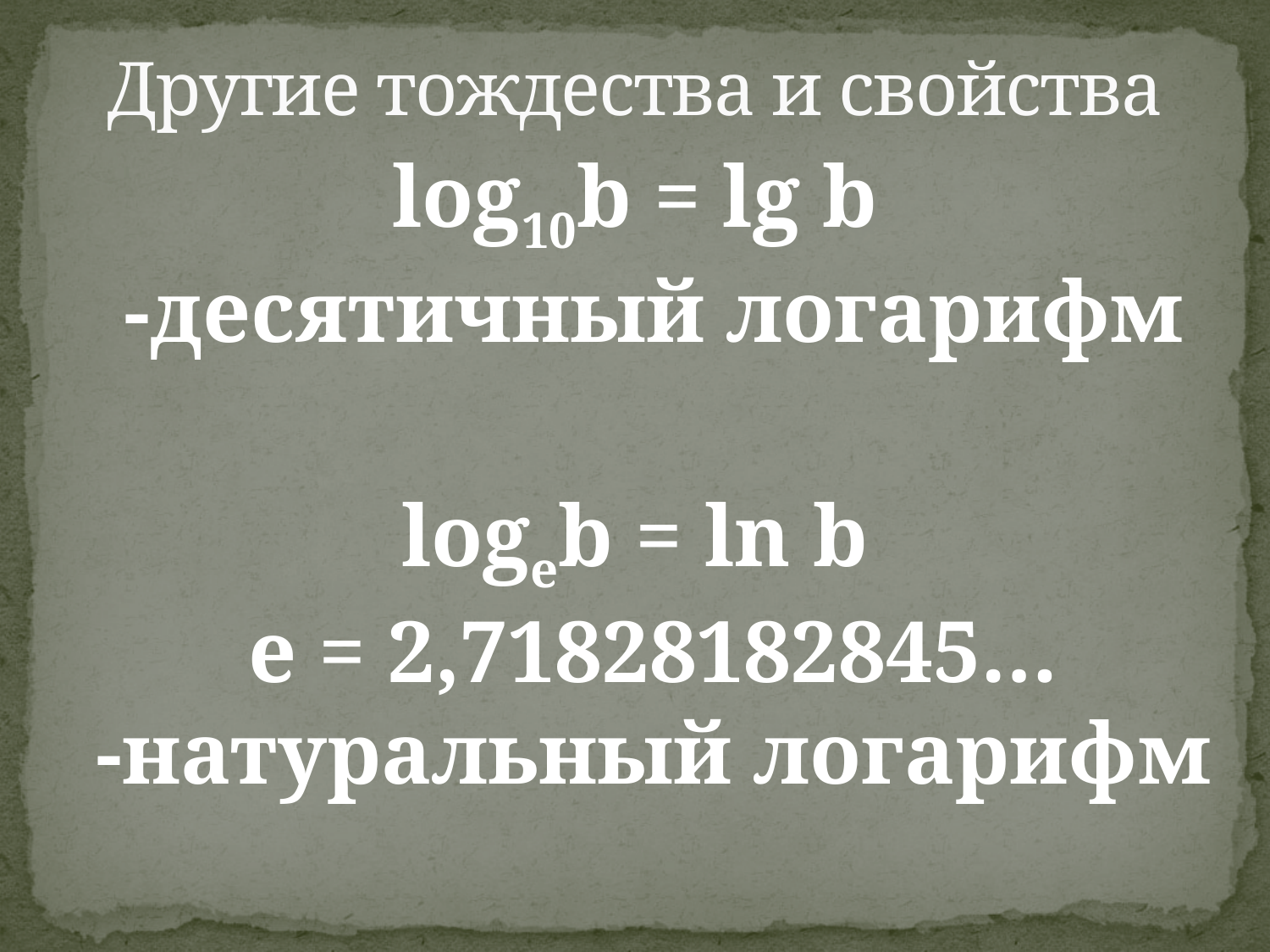

# Другие тождества и свойства
log10b = lg b
-десятичный логарифм

logeb = ln b
е = 2,71828182845…
-натуральный логарифм